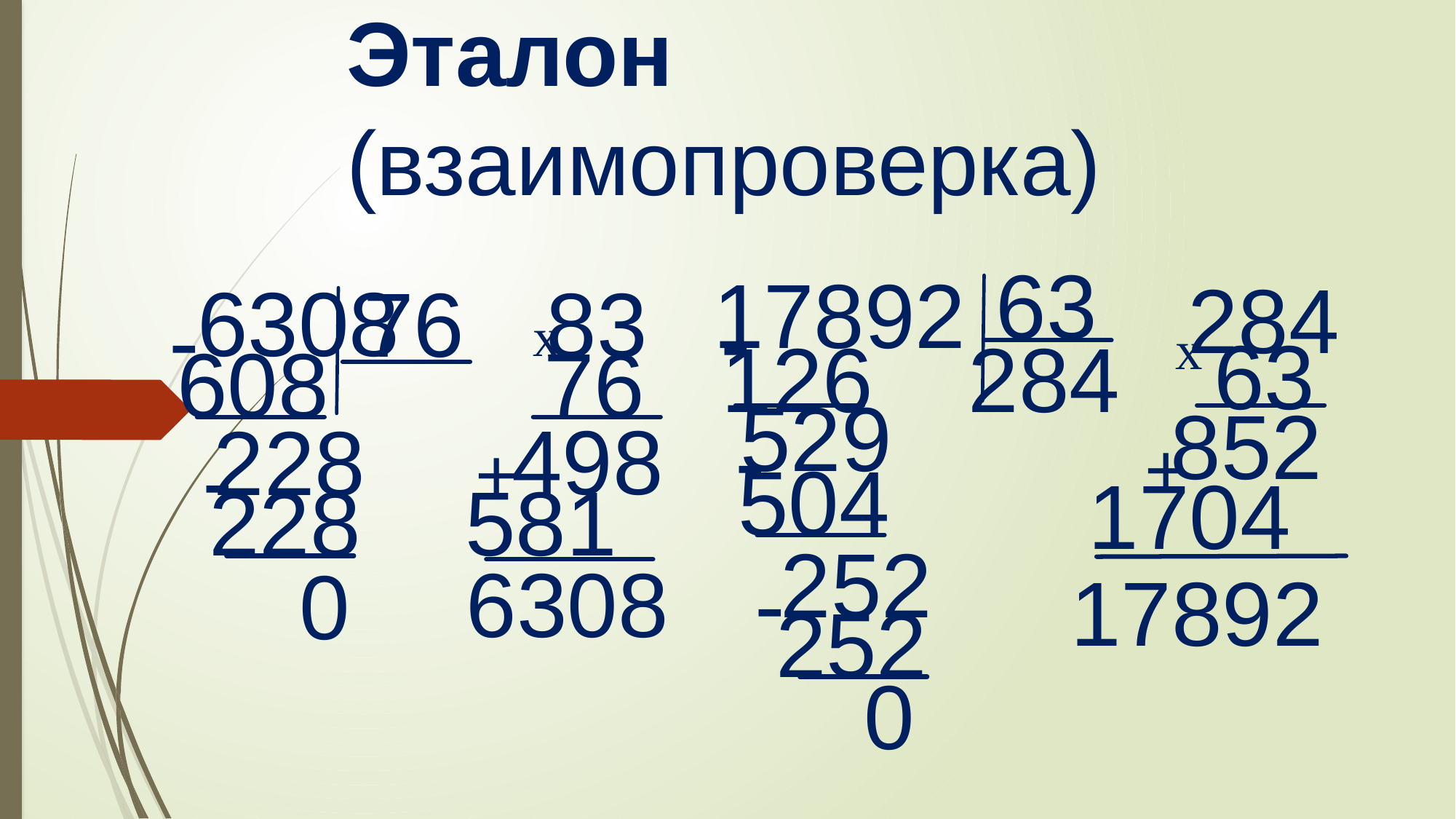

# Эталон (взаимопроверка)
63
17892
284
6308
83
76
-
-
х
х
63
126
284
608
76
529
852
-
498
228
-
+
+
504
1704
228
581
252
6308
-
0
17892
252
0